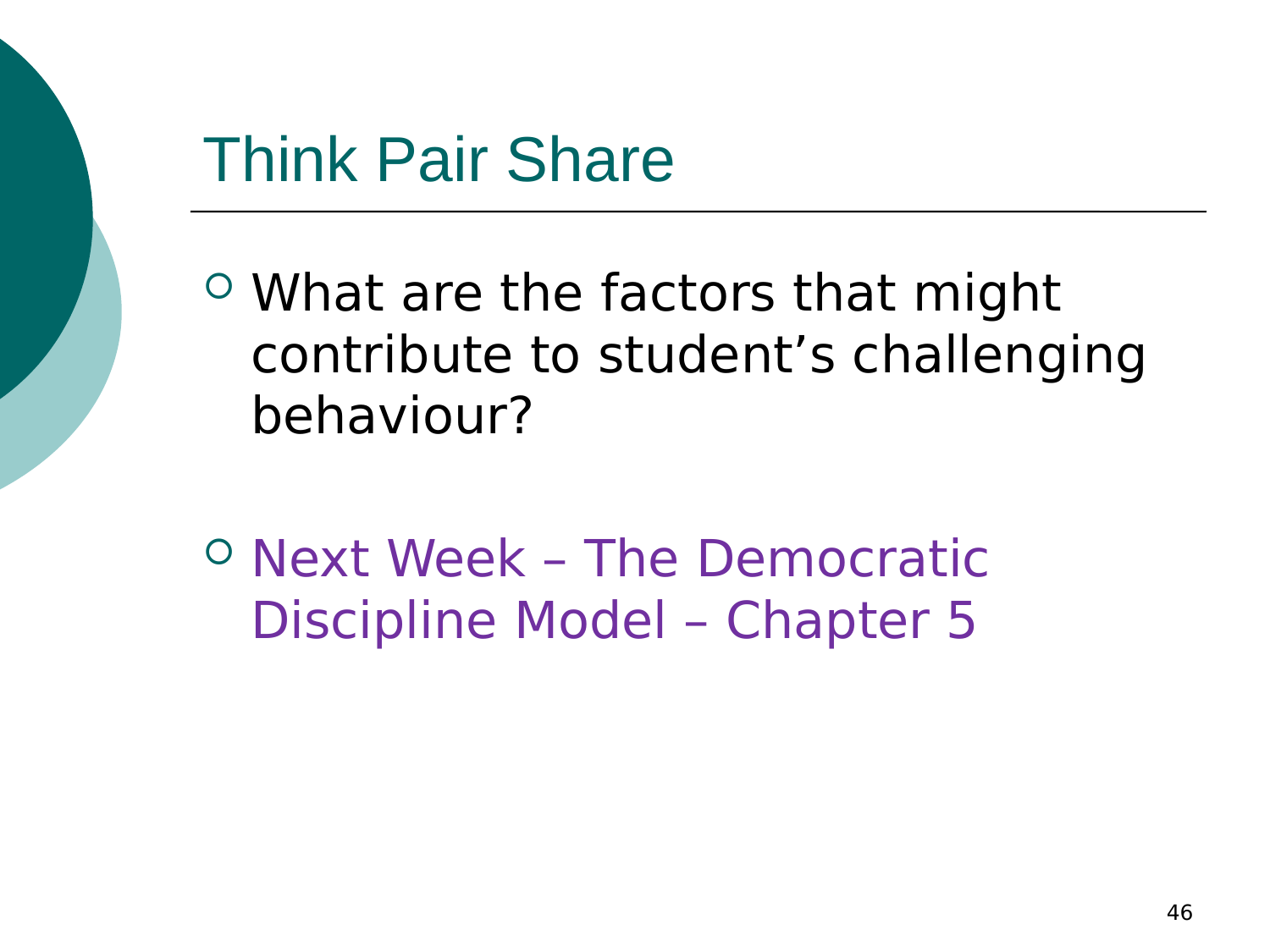

# Think Pair Share
What are the factors that might contribute to student’s challenging behaviour?

Next Week – The Democratic Discipline Model – Chapter 5
46